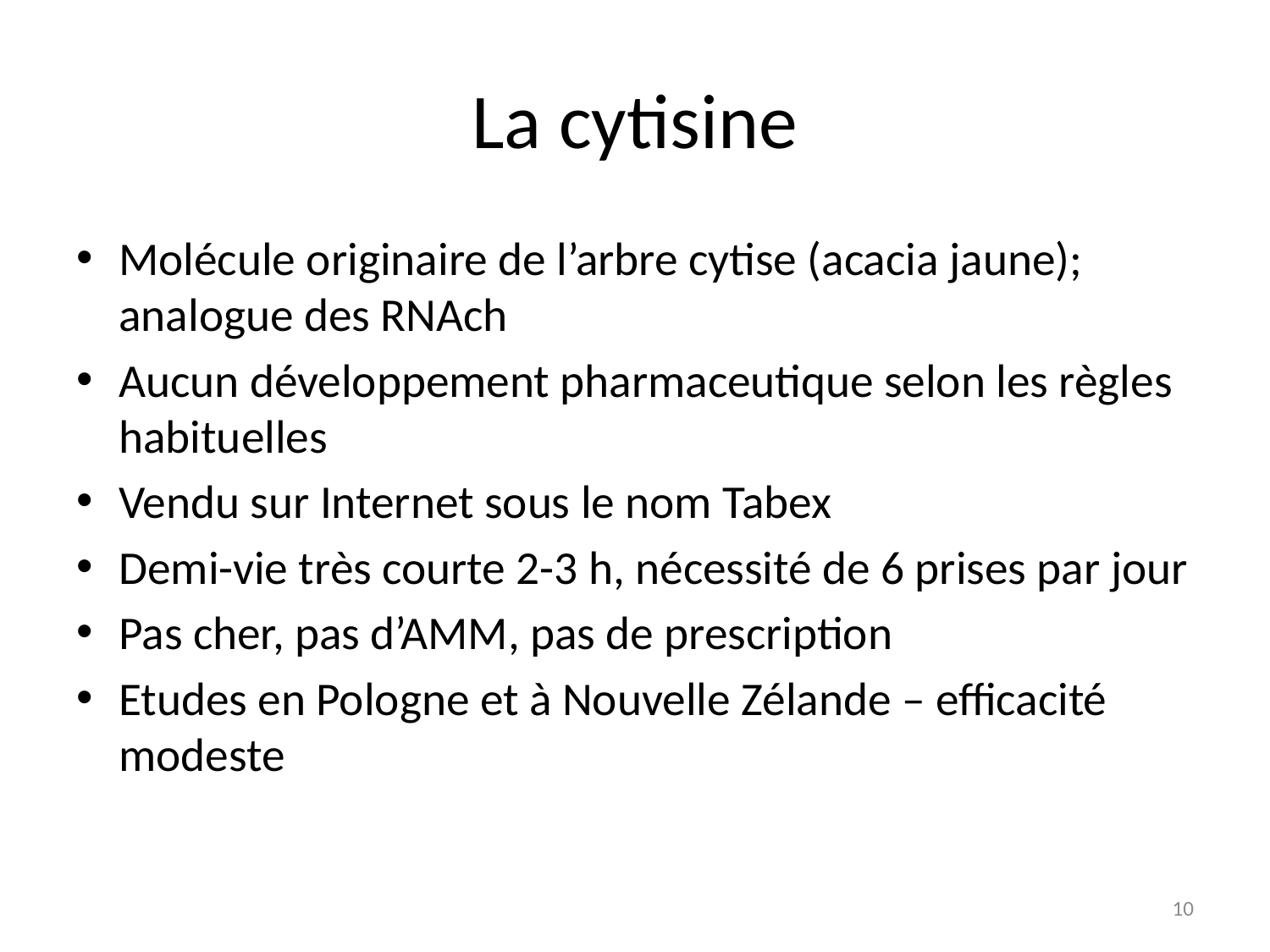

# La cytisine
Molécule originaire de l’arbre cytise (acacia jaune); analogue des RNAch
Aucun développement pharmaceutique selon les règles habituelles
Vendu sur Internet sous le nom Tabex
Demi-vie très courte 2-3 h, nécessité de 6 prises par jour
Pas cher, pas d’AMM, pas de prescription
Etudes en Pologne et à Nouvelle Zélande – efficacité modeste
10